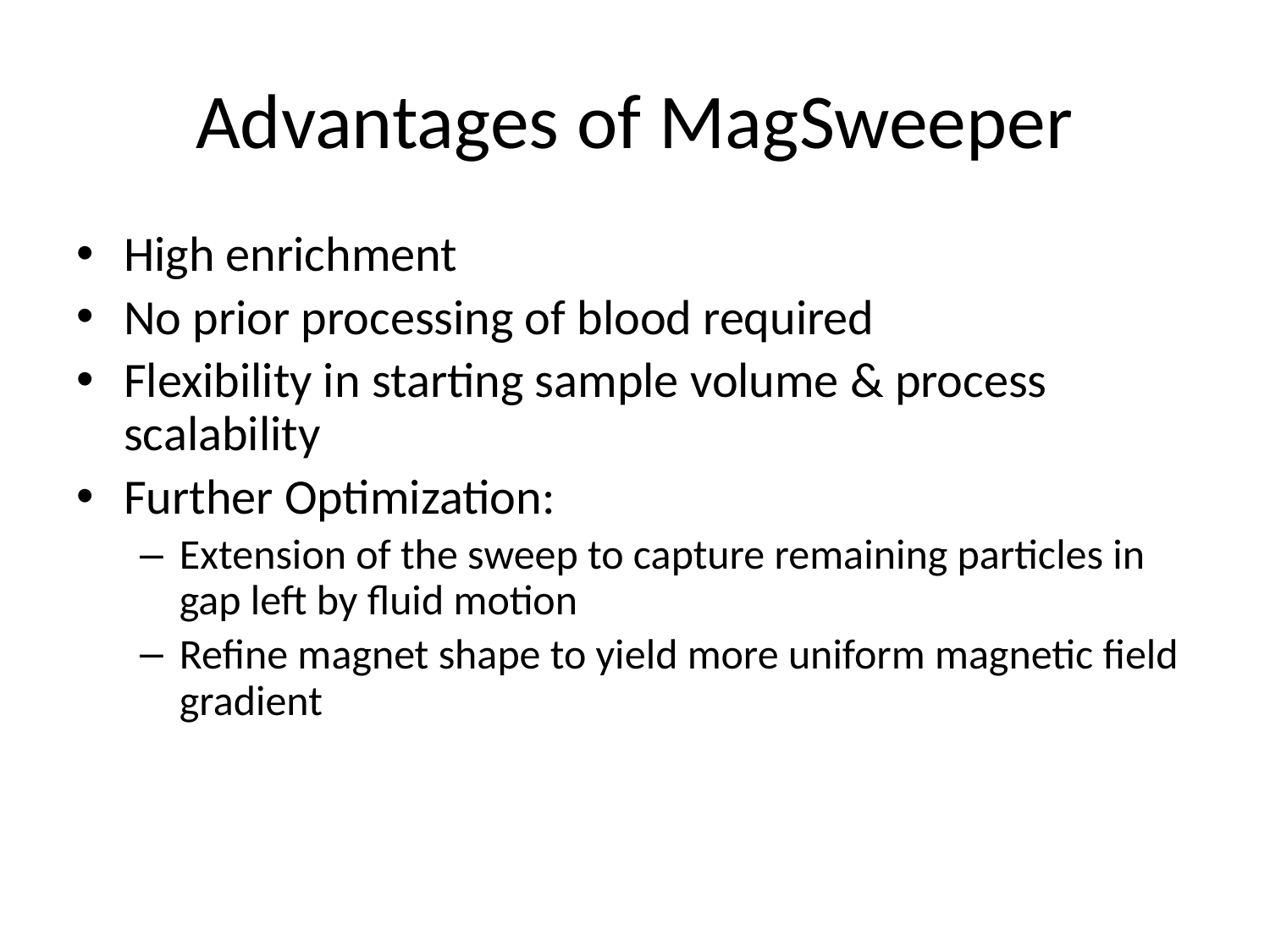

# Advantages of MagSweeper
High enrichment
No prior processing of blood required
Flexibility in starting sample volume & process scalability
Further Optimization:
Extension of the sweep to capture remaining particles in gap left by fluid motion
Refine magnet shape to yield more uniform magnetic field gradient